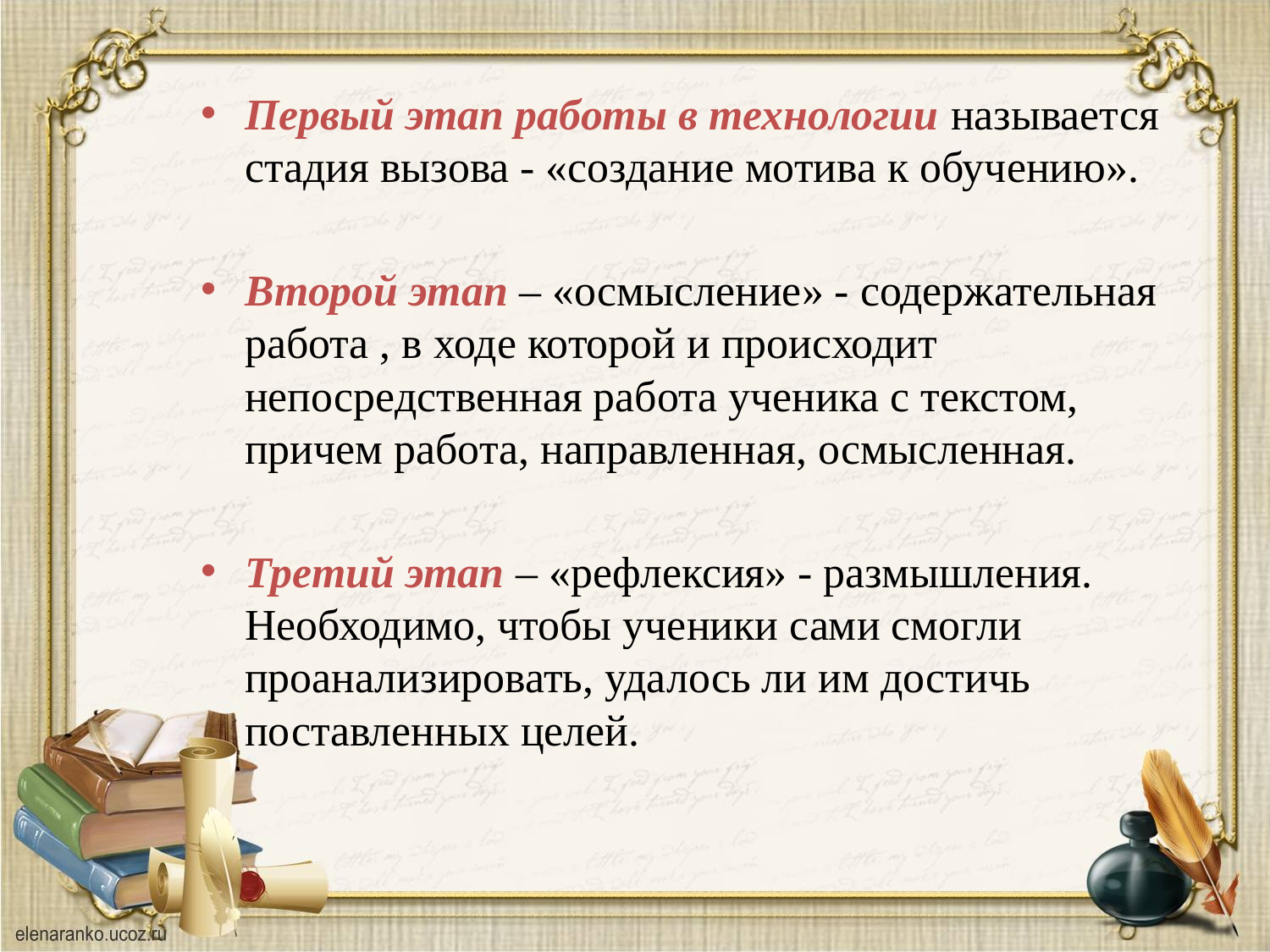

Первый этап работы в технологии называется стадия вызова - «создание мотива к обучению».

Второй этап – «осмысление» - содержательная работа , в ходе которой и происходит непосредственная работа ученика с текстом, причем работа, направленная, осмысленная.

Третий этап – «рефлексия» - размышления. Необходимо, чтобы ученики сами смогли проанализировать, удалось ли им достичь поставленных целей.